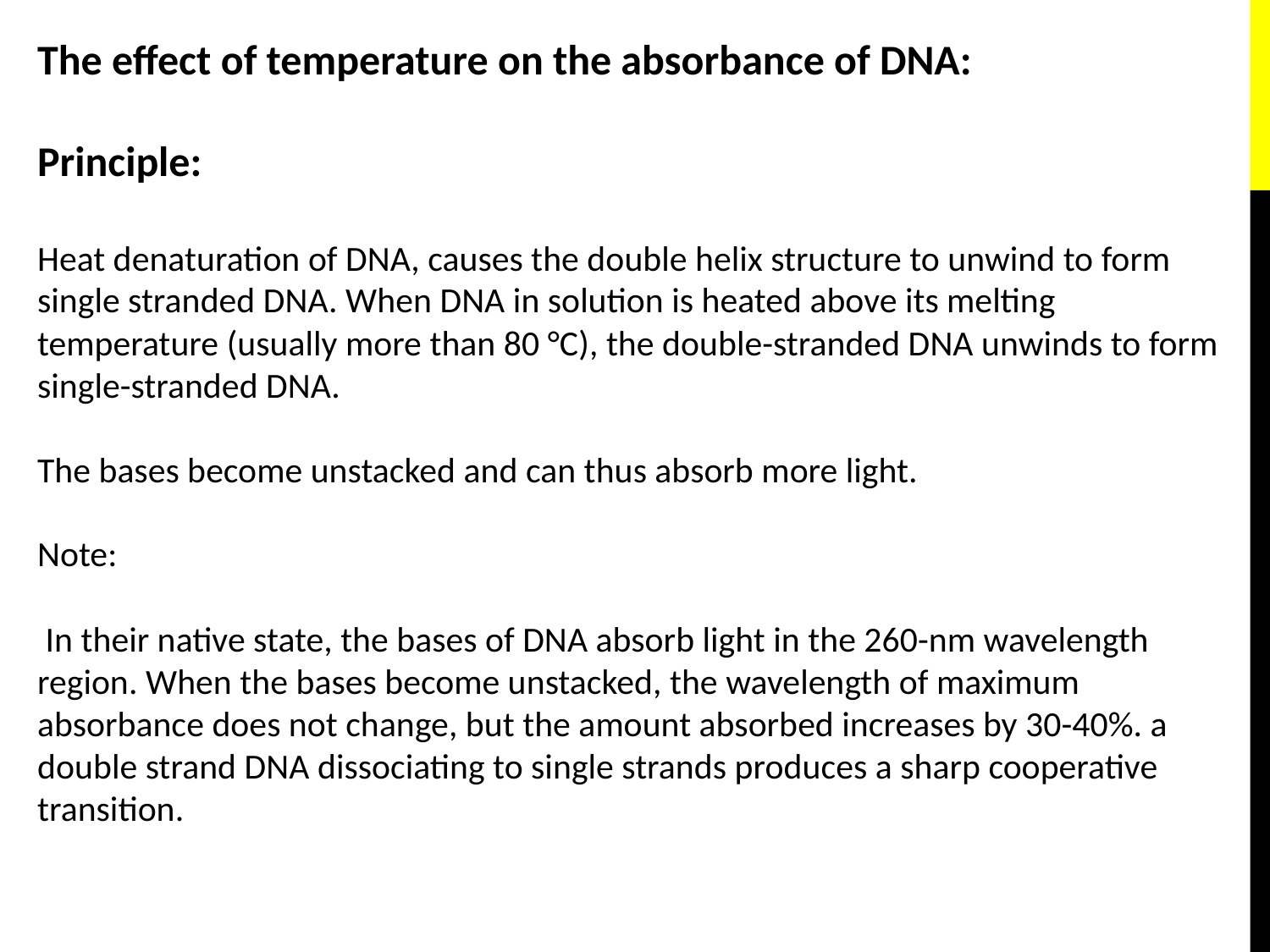

The effect of temperature on the absorbance of DNA:

Principle:

Heat denaturation of DNA, causes the double helix structure to unwind to form single stranded DNA. When DNA in solution is heated above its melting temperature (usually more than 80 °C), the double-stranded DNA unwinds to form single-stranded DNA.

The bases become unstacked and can thus absorb more light.

Note:

 In their native state, the bases of DNA absorb light in the 260-nm wavelength region. When the bases become unstacked, the wavelength of maximum absorbance does not change, but the amount absorbed increases by 30-40%. a double strand DNA dissociating to single strands produces a sharp cooperative transition.